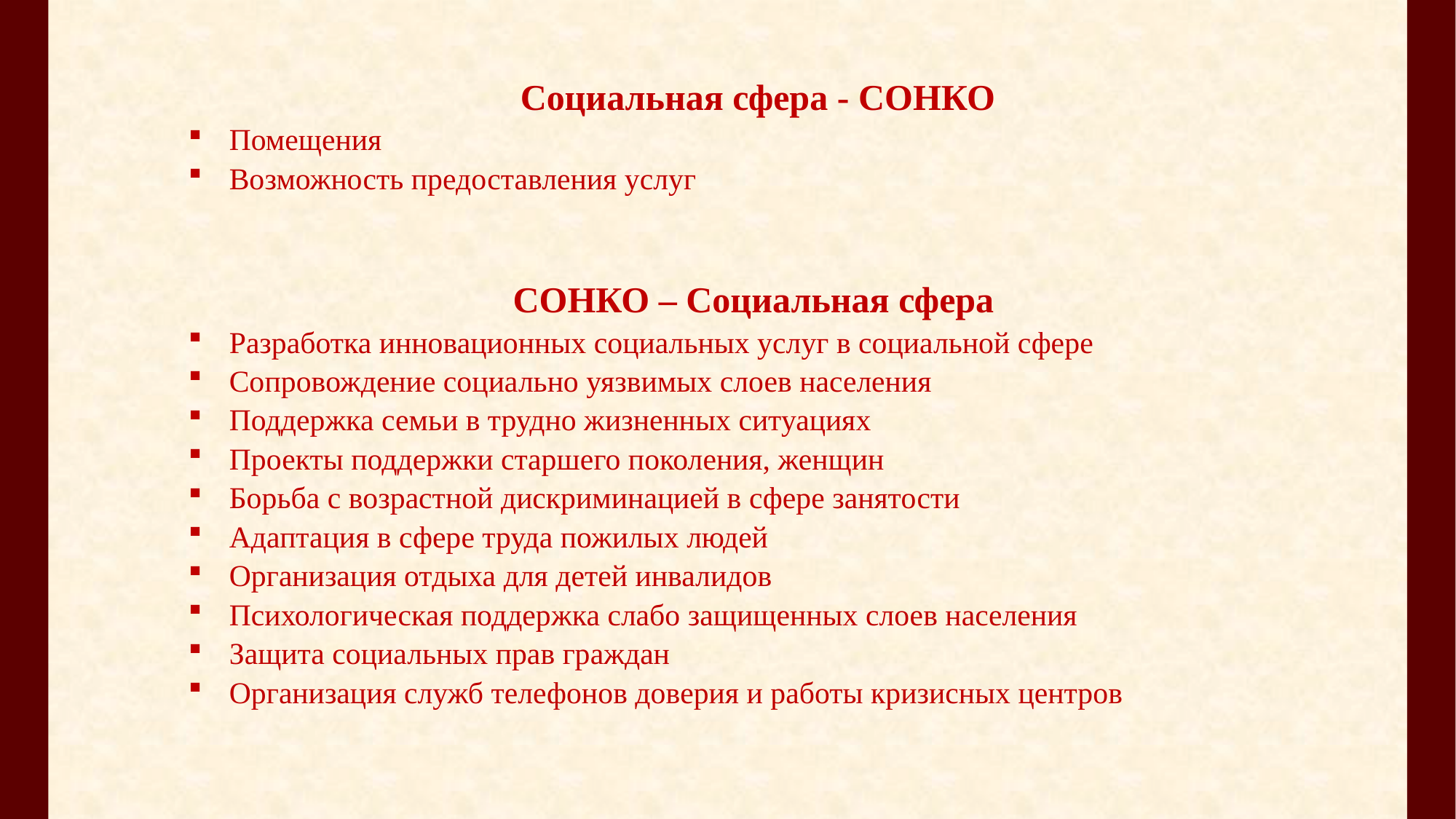

Социальная сфера - СОНКО
Помещения
Возможность предоставления услуг

СОНКО – Социальная сфера
Разработка инновационных социальных услуг в социальной сфере
Сопровождение социально уязвимых слоев населения
Поддержка семьи в трудно жизненных ситуациях
Проекты поддержки старшего поколения, женщин
Борьба с возрастной дискриминацией в сфере занятости
Адаптация в сфере труда пожилых людей
Организация отдыха для детей инвалидов
Психологическая поддержка слабо защищенных слоев населения
Защита социальных прав граждан
Организация служб телефонов доверия и работы кризисных центров